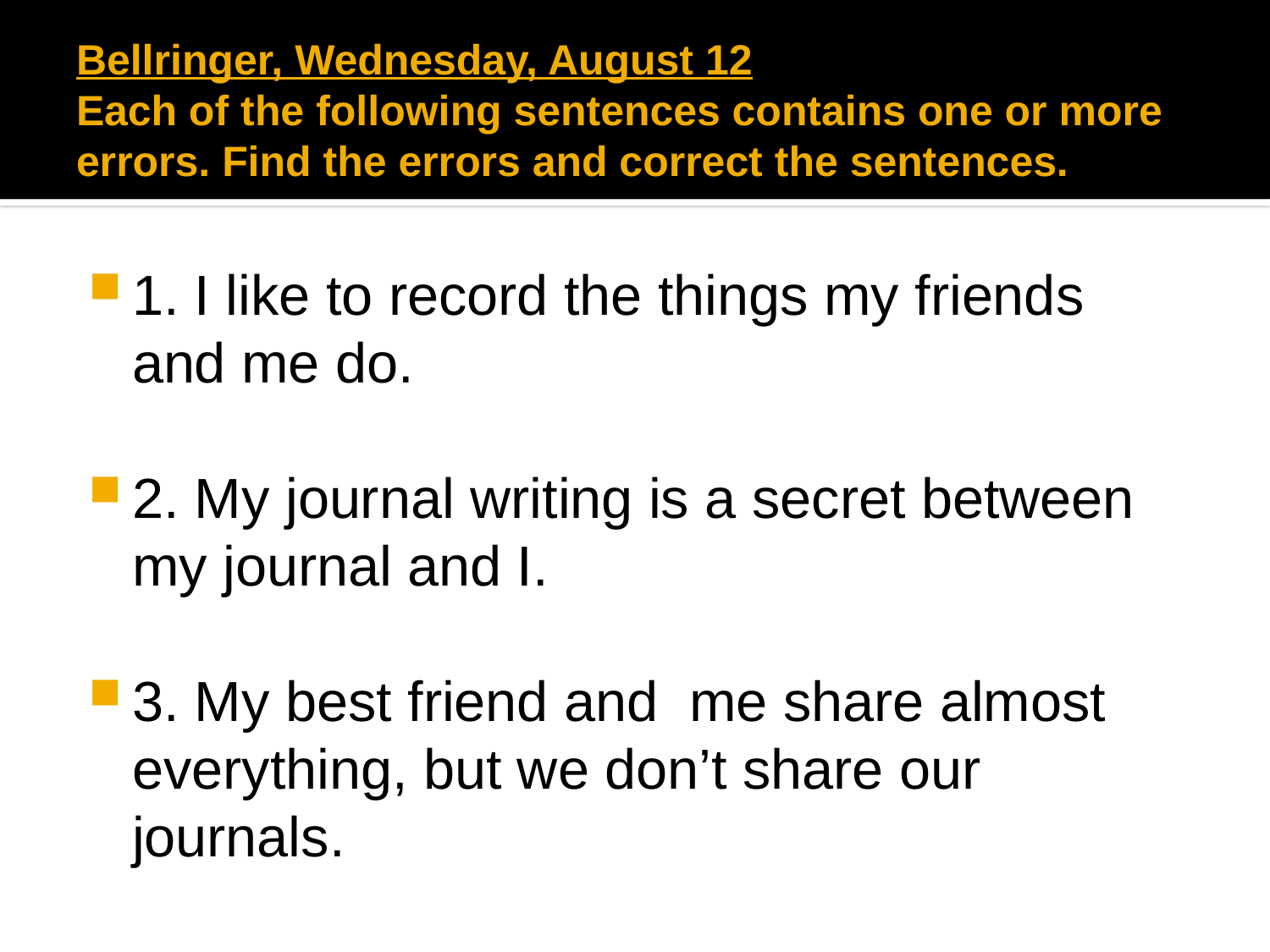

# Bellringer, Wednesday, August 12 Each of the following sentences contains one or more errors. Find the errors and correct the sentences.
1. I like to record the things my friends and me do.

2. My journal writing is a secret between my journal and I.

3. My best friend and  me share almost everything, but we don’t share our journals.